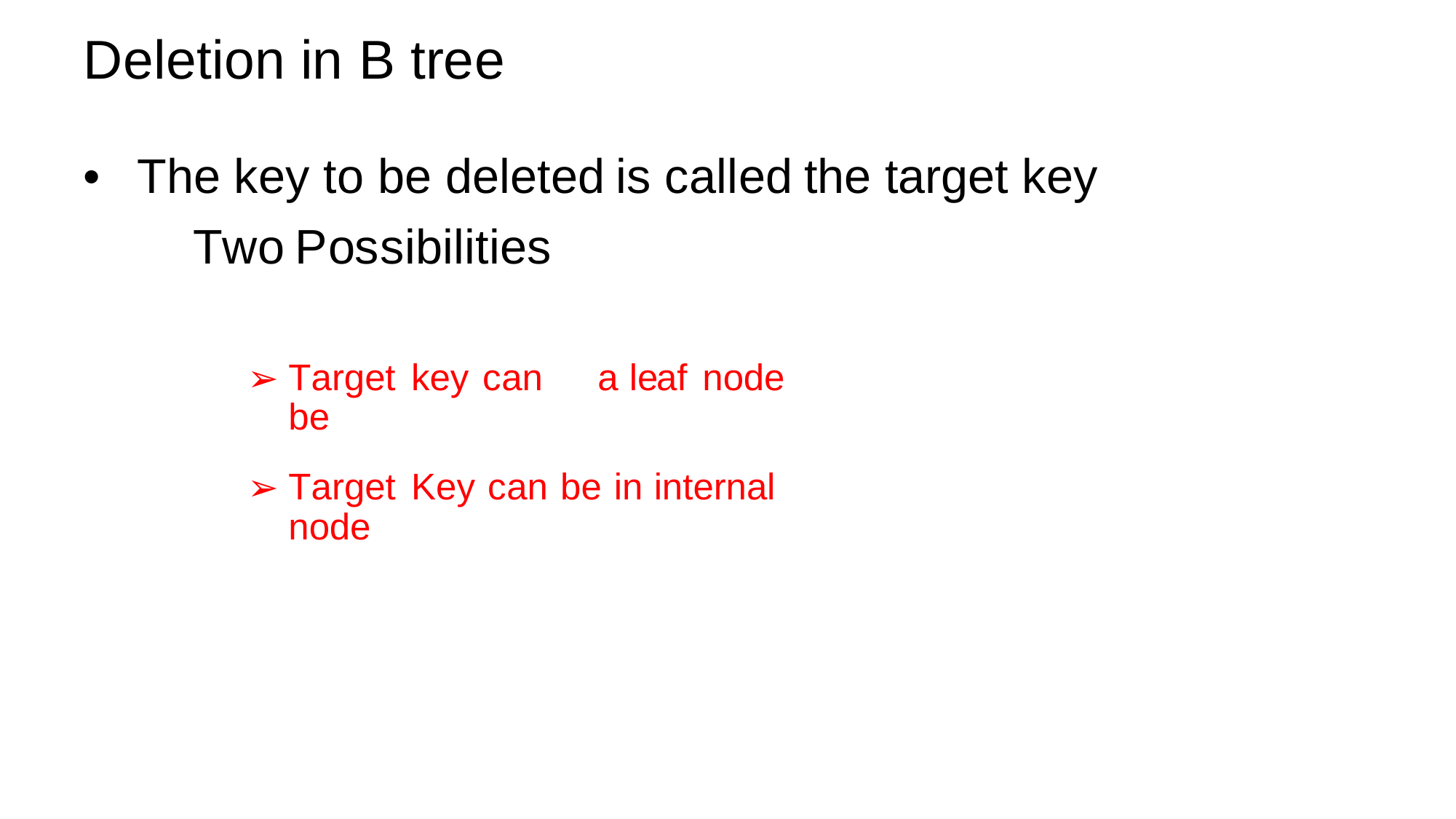

Deletion in B tree
•
The key to be deleted
is called
the
target
key
Two
Possibilities
Target key can be
a leaf node
➢
Target Key can be in internal node
➢